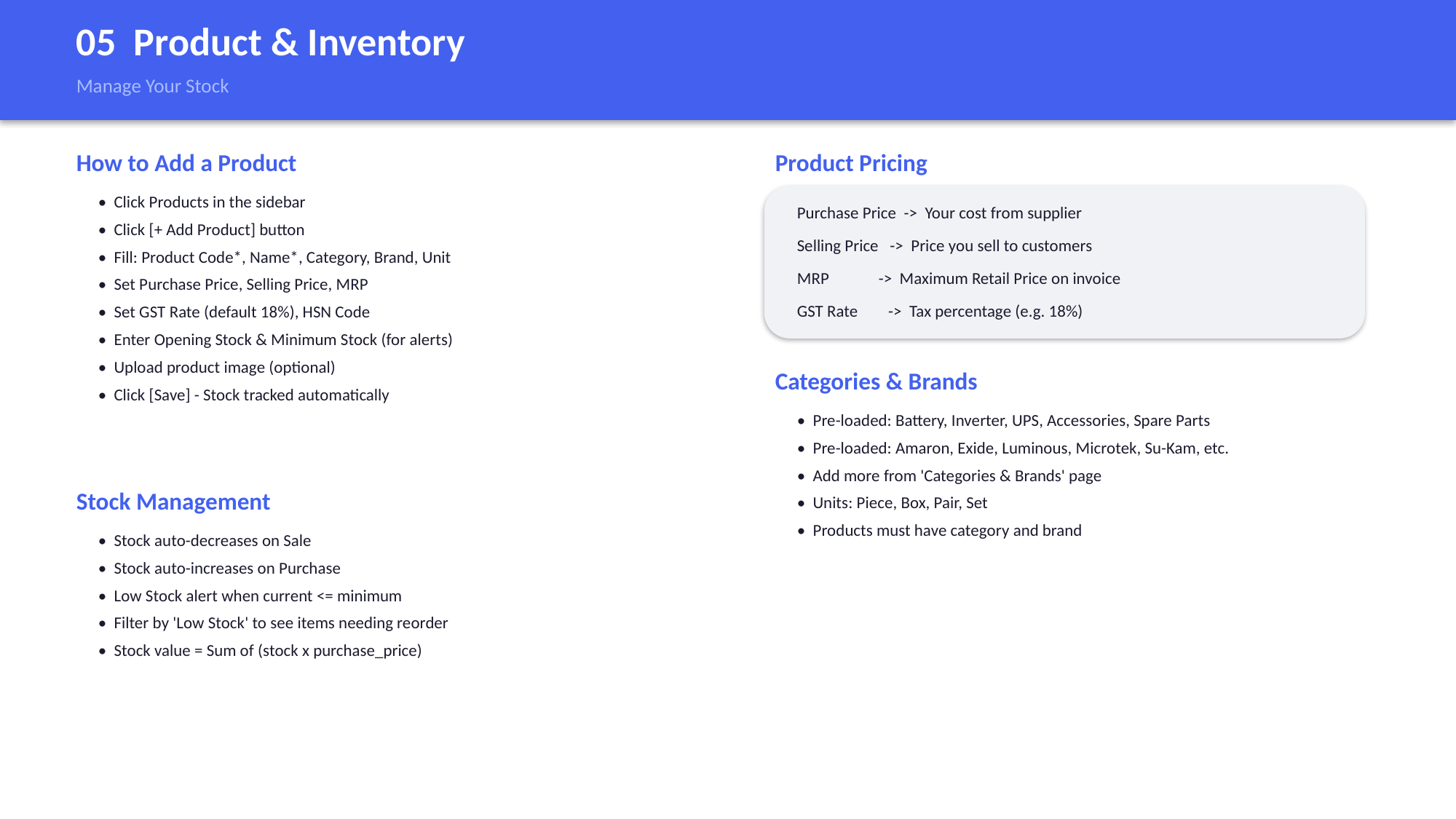

05  Product & Inventory
Manage Your Stock
How to Add a Product
Product Pricing
•  Click Products in the sidebar
•  Click [+ Add Product] button
•  Fill: Product Code*, Name*, Category, Brand, Unit
•  Set Purchase Price, Selling Price, MRP
•  Set GST Rate (default 18%), HSN Code
•  Enter Opening Stock & Minimum Stock (for alerts)
•  Upload product image (optional)
•  Click [Save] - Stock tracked automatically

Purchase Price  ->  Your cost from supplier
Selling Price   ->  Price you sell to customers
MRP             ->  Maximum Retail Price on invoice
GST Rate        ->  Tax percentage (e.g. 18%)
Categories & Brands
•  Pre-loaded: Battery, Inverter, UPS, Accessories, Spare Parts
•  Pre-loaded: Amaron, Exide, Luminous, Microtek, Su-Kam, etc.
•  Add more from 'Categories & Brands' page
•  Units: Piece, Box, Pair, Set
•  Products must have category and brand
Stock Management
•  Stock auto-decreases on Sale
•  Stock auto-increases on Purchase
•  Low Stock alert when current <= minimum
•  Filter by 'Low Stock' to see items needing reorder
•  Stock value = Sum of (stock x purchase_price)